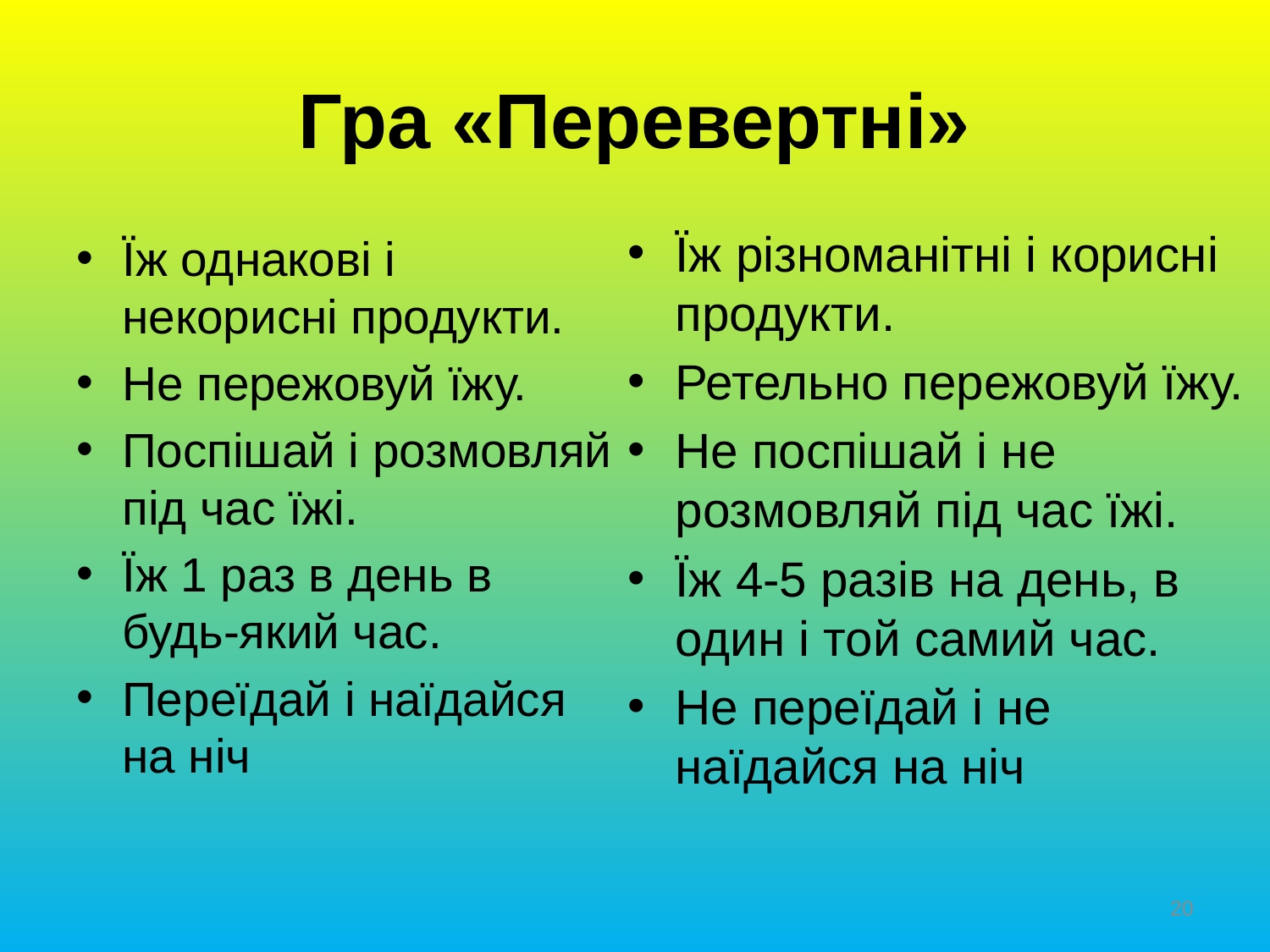

# Гра «Перевертні»
Їж різноманітні і корисні продукти.
Ретельно пережовуй їжу.
Не поспішай і не розмовляй під час їжі.
Їж 4-5 разів на день, в один і той самий час.
Не переїдай і не наїдайся на ніч
Їж однакові і некорисні продукти.
Не пережовуй їжу.
Поспішай і розмовляй під час їжі.
Їж 1 раз в день в будь-який час.
Переїдай і наїдайся на ніч
20